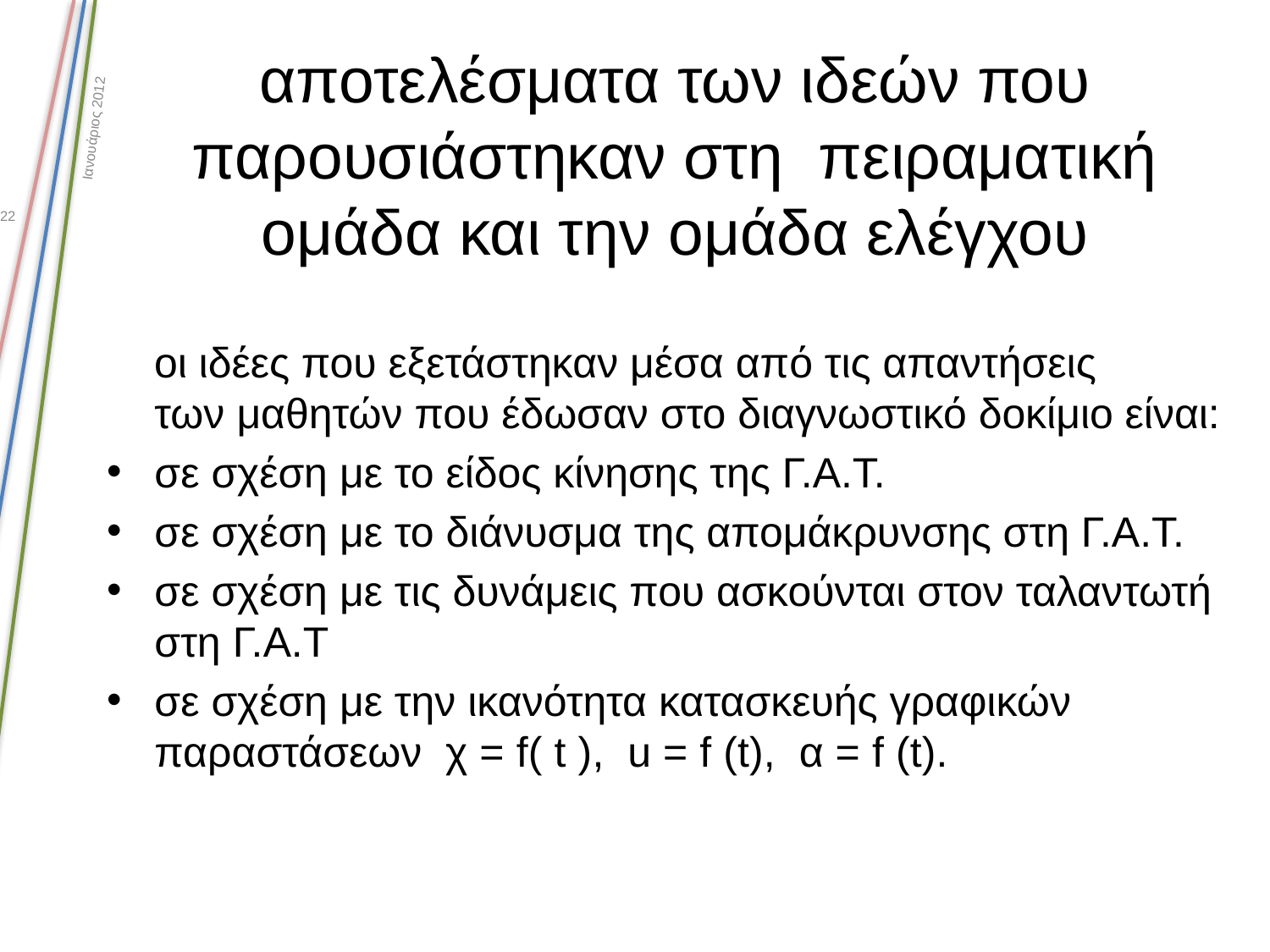

Ιανουάριος 2012
# αποτελέσματα των ιδεών που παρουσιάστηκαν στη  πειραματική ομάδα και την ομάδα ελέγχου
22
    οι ιδέες που εξετάστηκαν μέσα από τις απαντήσεις          των μαθητών που έδωσαν στο διαγνωστικό δοκίμιο είναι:
σε σχέση με το είδος κίνησης της Γ.Α.Τ.
σε σχέση με το διάνυσμα της απομάκρυνσης στη Γ.Α.Τ.
σε σχέση με τις δυνάμεις που ασκούνται στον ταλαντωτή στη Γ.Α.Τ
σε σχέση με την ικανότητα κατασκευής γραφικών παραστάσεων  χ = f( t ),  u = f (t),  α = f (t).